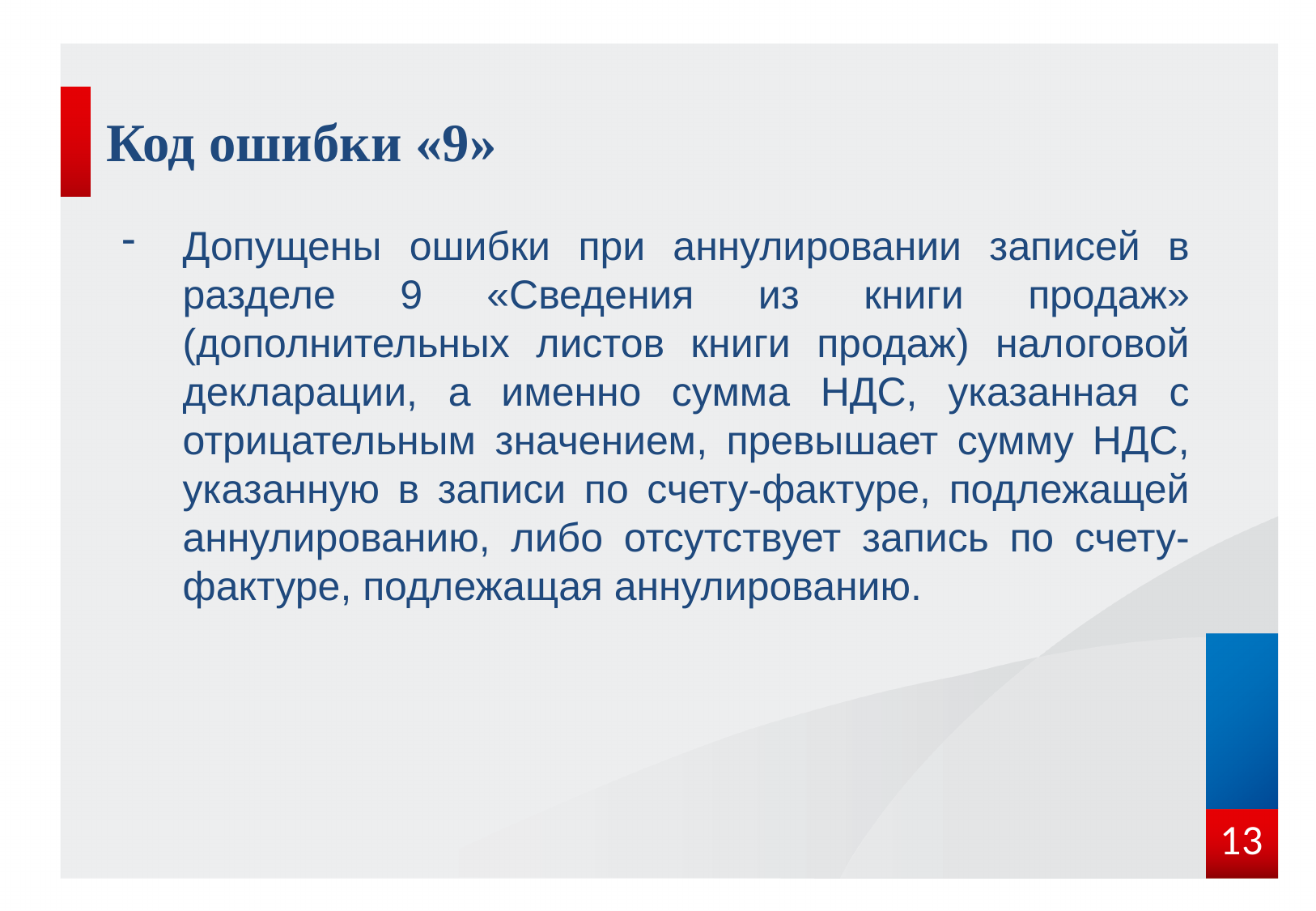

Код ошибки «9»
Допущены ошибки при аннулировании записей в разделе 9 «Сведения из книги продаж» (дополнительных листов книги продаж) налоговой декларации, а именно сумма НДС, указанная с отрицательным значением, превышает сумму НДС, указанную в записи по счету-фактуре, подлежащей аннулированию, либо отсутствует запись по счету-фактуре, подлежащая аннулированию.

13